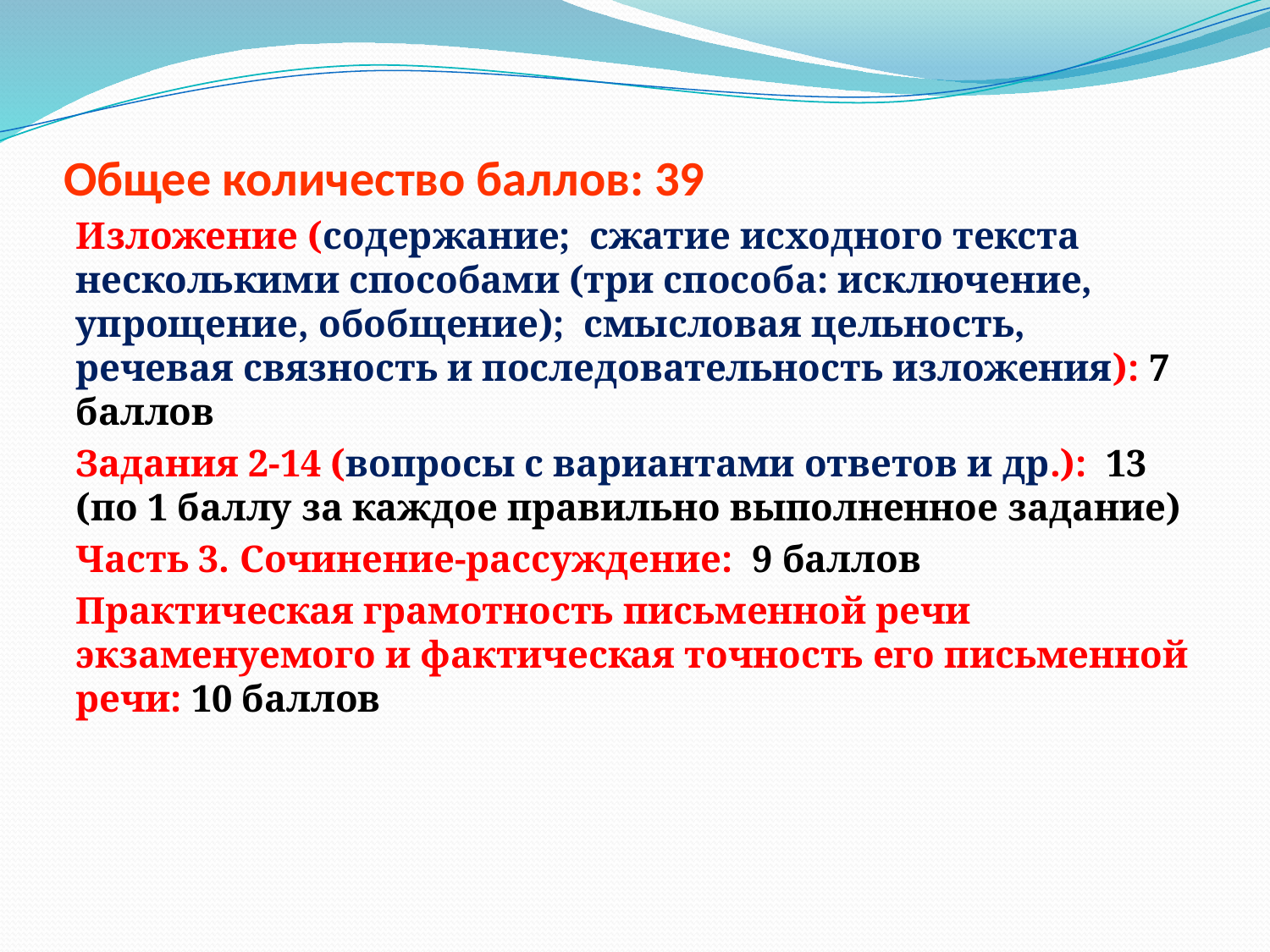

# Общее количество баллов: 39
Изложение (содержание;  сжатие исходного текста несколькими способами (три способа: исключение, упрощение, обобщение);  смысловая цельность, речевая связность и последовательность изложения): 7 баллов
Задания 2-14 (вопросы с вариантами ответов и др.):  13  (по 1 баллу за каждое правильно выполненное задание)
Часть 3. Сочинение-рассуждение:  9 баллов
Практическая грамотность письменной речи экзаменуемого и фактическая точность его письменной речи: 10 баллов